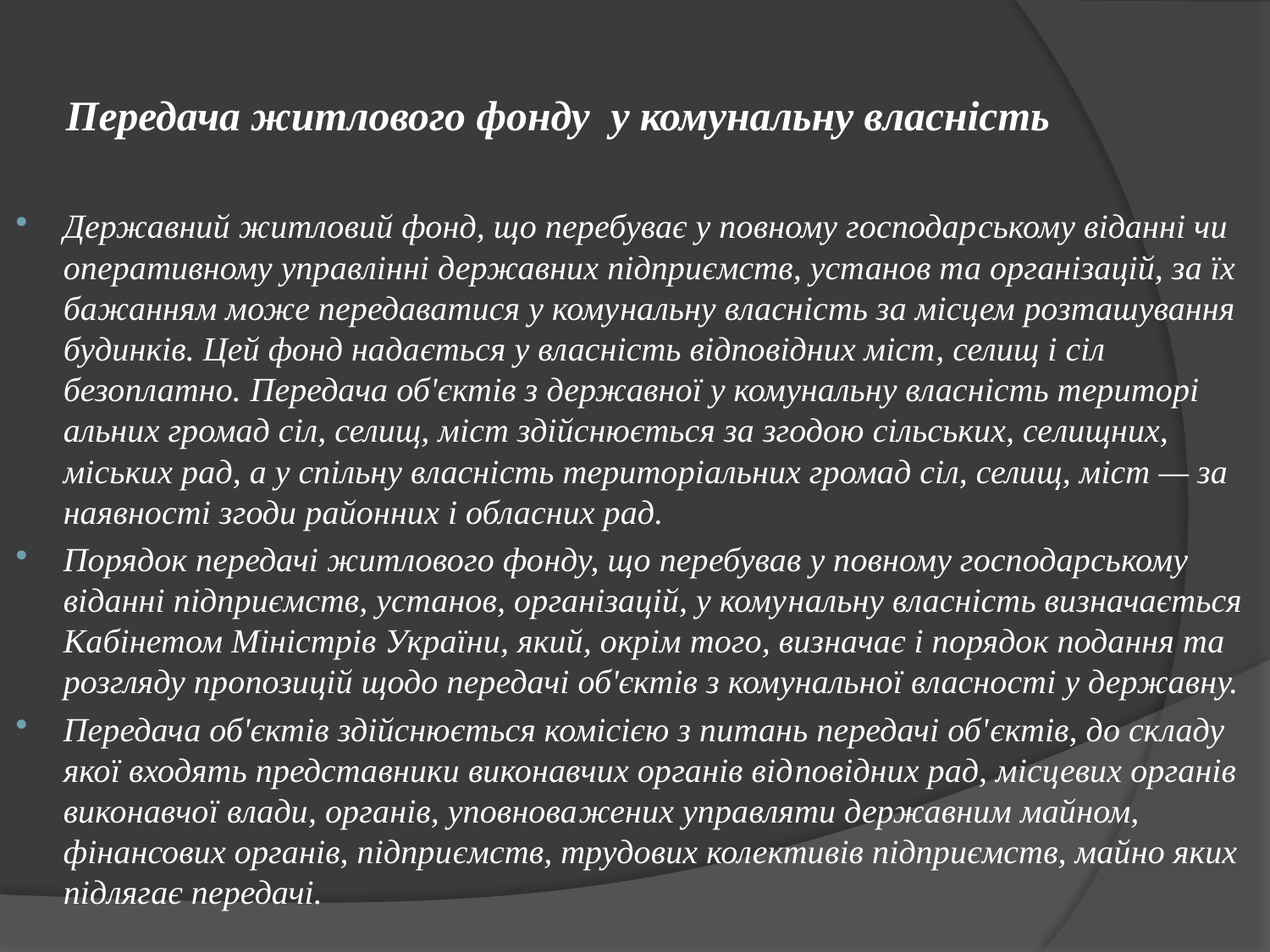

# Передача житлового фонду  у комунальну власність
Державний житловий фонд, що перебуває у повному господар­ському віданні чи оперативному управлінні державних підприємств, установ та організацій, за їх бажанням може передаватися у кому­нальну власність за місцем розташування будинків. Цей фонд нада­ється у власність відповідних міст, селищ і сіл безоплатно. Передача об'єктів з державної у комунальну власність територі­альних громад сіл, селищ, міст здійснюється за згодою сільських, се­лищних, міських рад, а у спільну власність територіальних громад сіл, селищ, міст — за наявності згоди районних і обласних рад.
Порядок передачі житлового фонду, що перебував у повному господарському віданні підприємств, установ, організацій, у кому­нальну власність визначається Кабінетом Міністрів України, який, окрім того, визначає і порядок подання та розгляду пропозицій щодо передачі об'єктів з комунальної власності у державну.
Передача об'єктів здійснюється комісією з питань передачі об'­єктів, до складу якої входять представники виконавчих органів від­повідних рад, місцевих органів виконавчої влади, органів, уповнова­жених управляти державним майном, фінансових органів, підпри­ємств, трудових колективів підприємств, майно яких підлягає передачі.